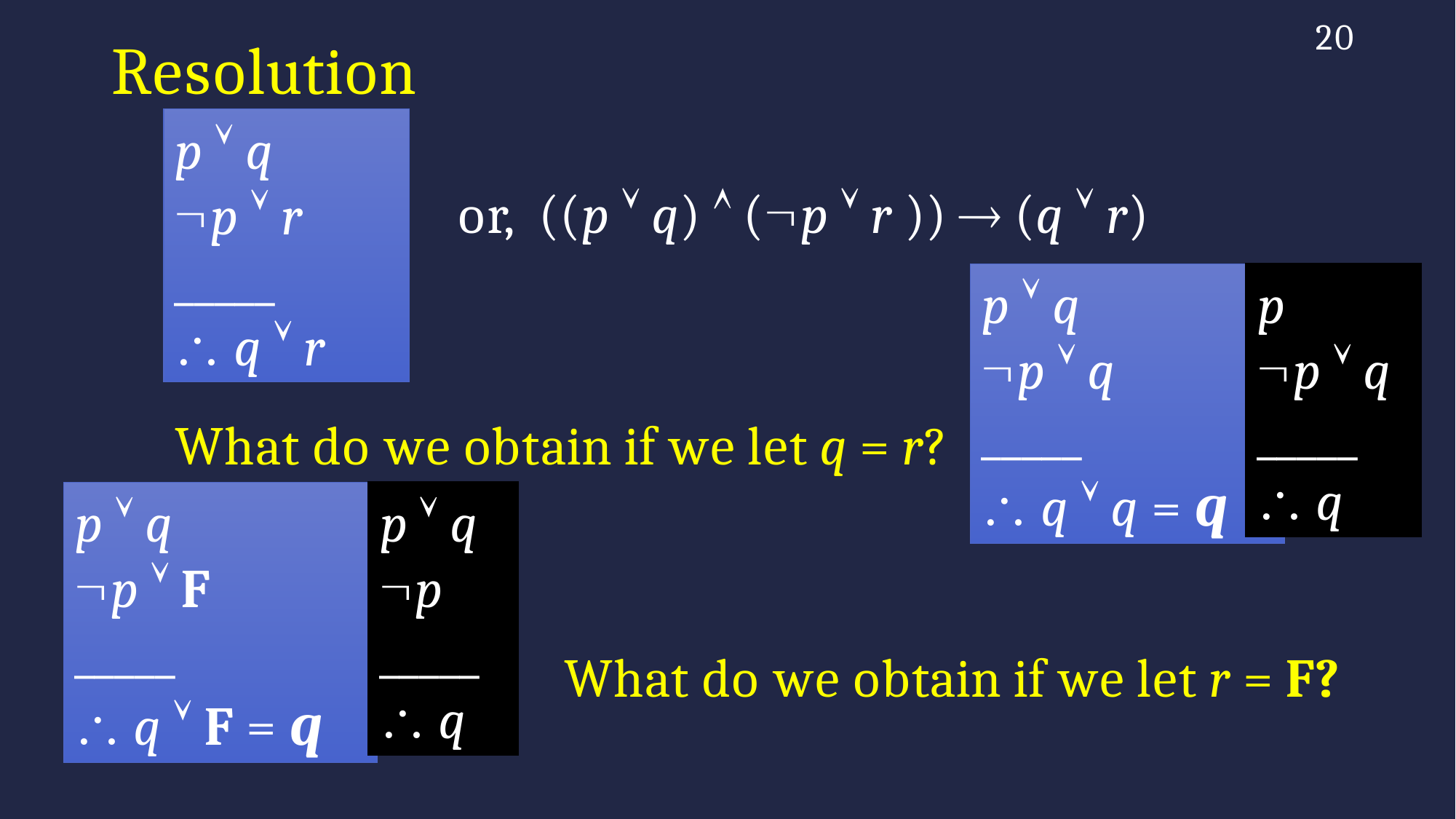

20
# Resolution
p ∨ q
¬p ∨ r
_____
∴ q ∨ r
or,  ((p ∨ q) ∧ (¬p ∨ r )) → (q ∨ r)
p ∨ q
¬p ∨ q
_____
∴ q ∨ q = q
p
¬p ∨ q
_____
∴ q
What do we obtain if we let q = r?
p ∨ q
¬p ∨ F
_____
∴ q ∨ F = q
p ∨ q
¬p
_____
∴ q
What do we obtain if we let r = F?